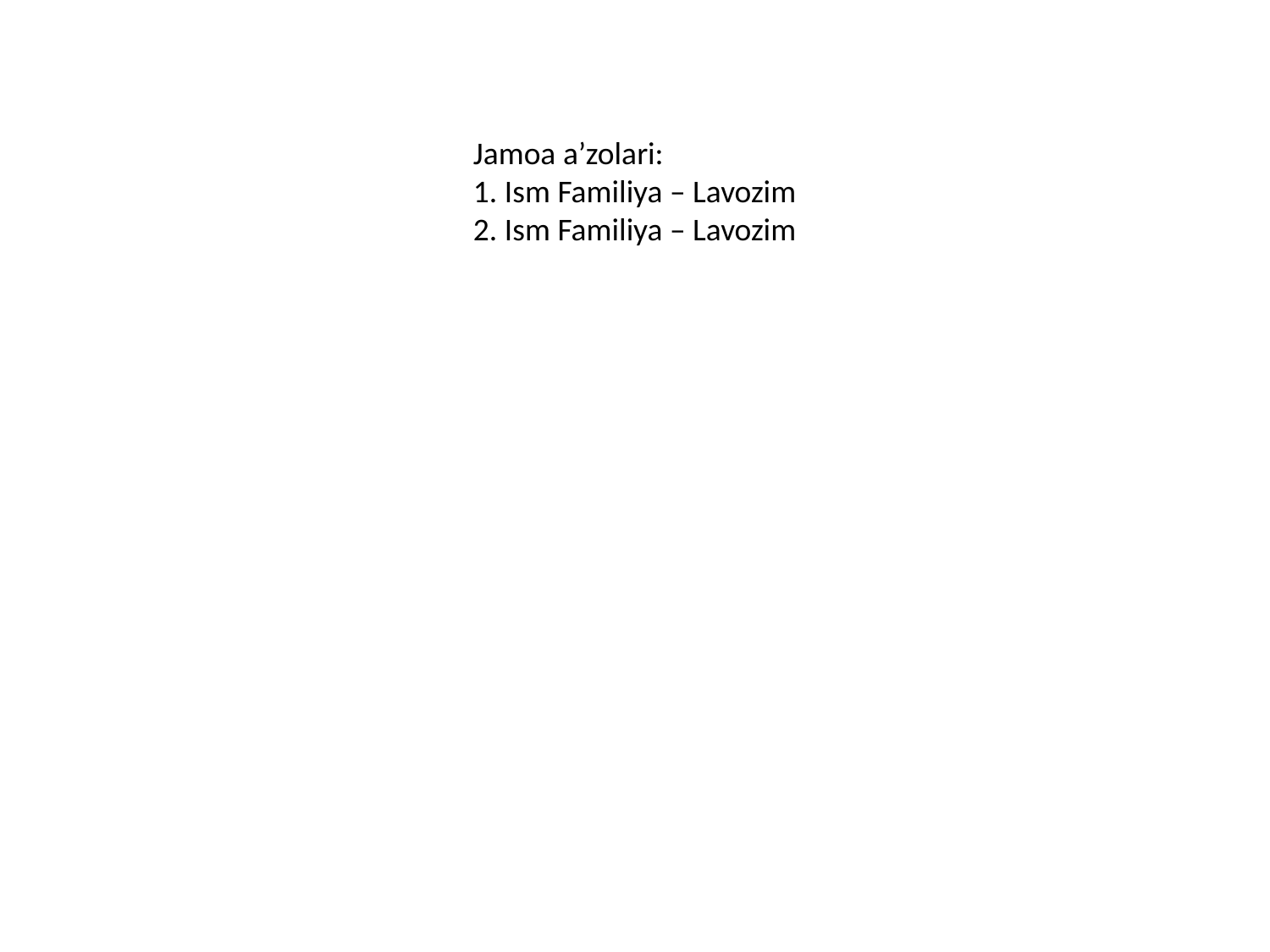

#
Jamoa a’zolari:
1. Ism Familiya – Lavozim
2. Ism Familiya – Lavozim